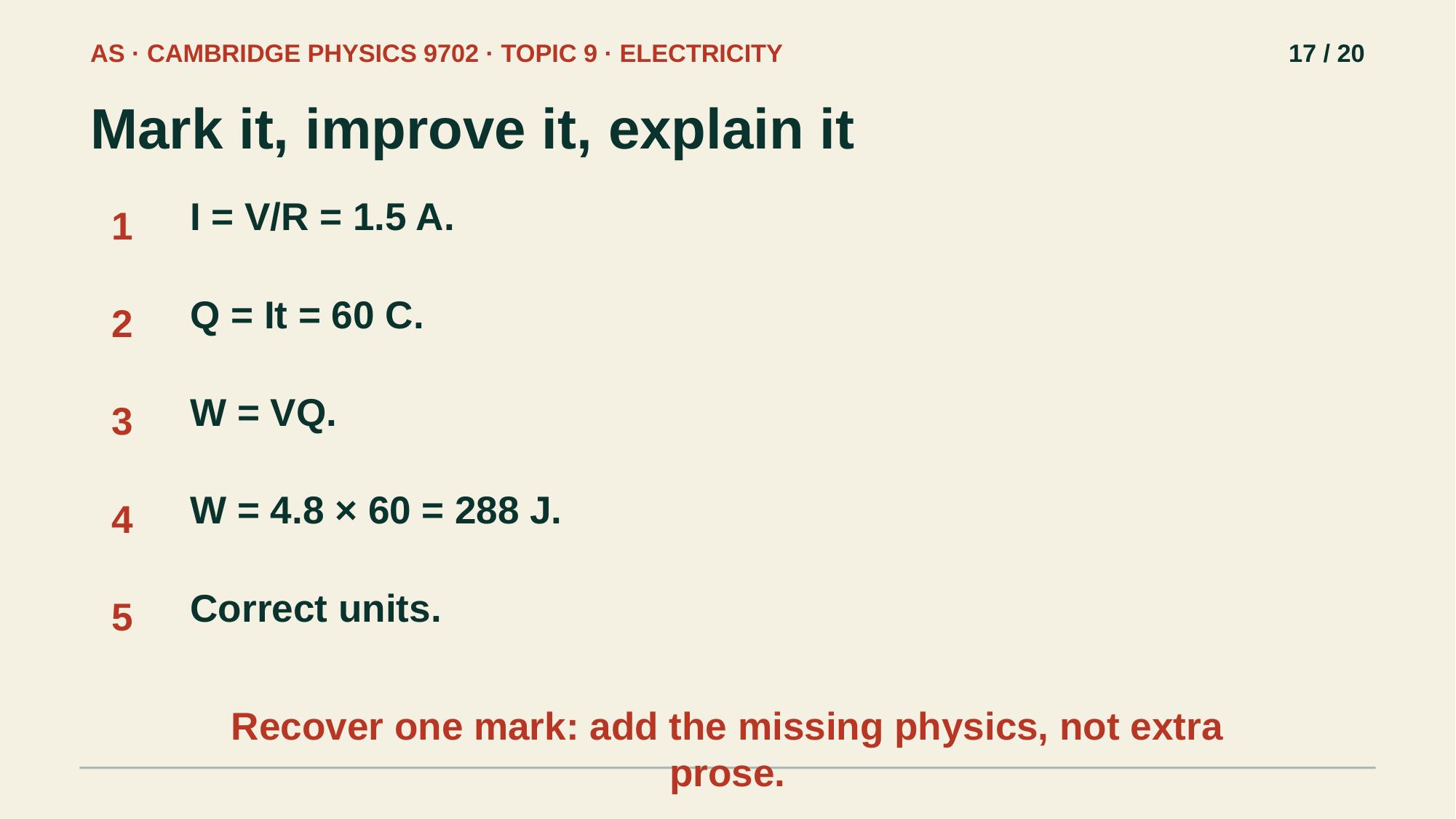

AS · CAMBRIDGE PHYSICS 9702 · TOPIC 9 · ELECTRICITY
17 / 20
Mark it, improve it, explain it
I = V/R = 1.5 A.
1
Q = It = 60 C.
2
W = VQ.
3
W = 4.8 × 60 = 288 J.
4
Correct units.
5
Recover one mark: add the missing physics, not extra prose.